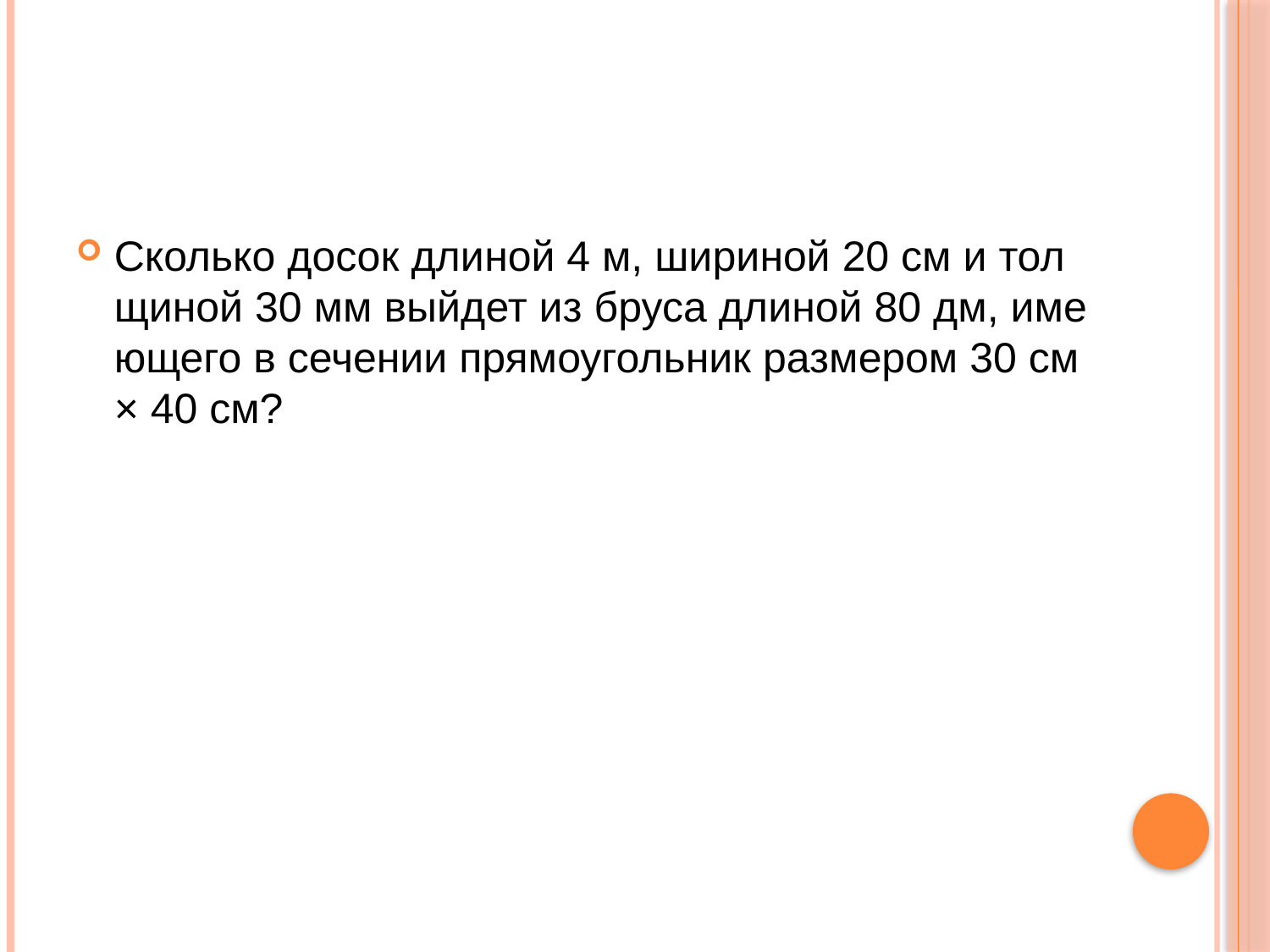

#
Сколь­ко досок дли­ной 4 м, ши­ри­ной 20 см и тол­щи­ной 30 мм вый­дет из бруса дли­ной 80 дм, име­ю­ще­го в се­че­нии пря­мо­уголь­ник раз­ме­ром 30 см × 40 см?